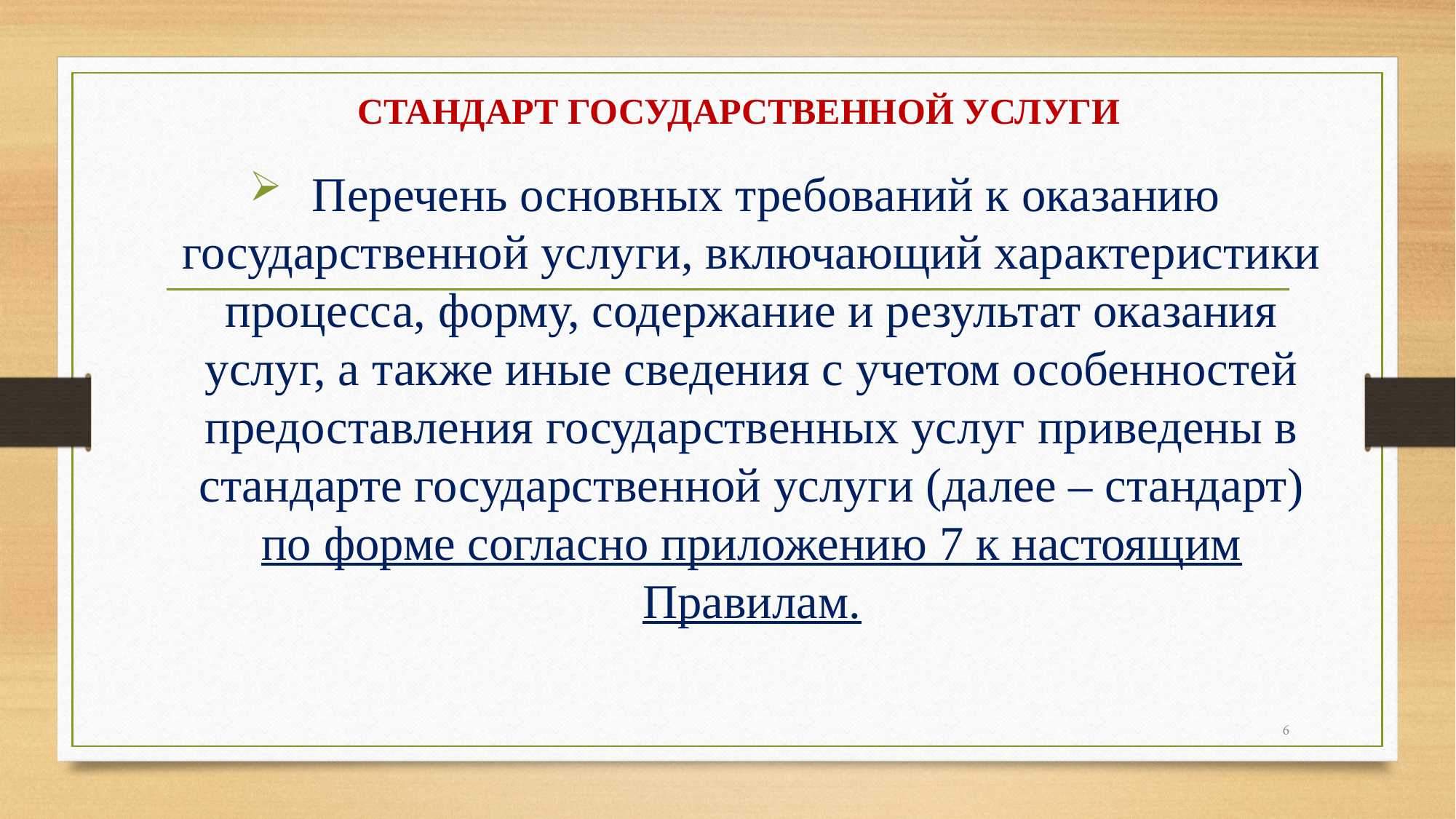

# СТАНДАРТ ГОСУДАРСТВЕННОЙ УСЛУГИ
   Перечень основных требований к оказанию государственной услуги, включающий характеристики процесса, форму, содержание и результат оказания услуг, а также иные сведения с учетом особенностей предоставления государственных услуг приведены в стандарте государственной услуги (далее – стандарт) по форме согласно приложению 7 к настоящим Правилам.

6